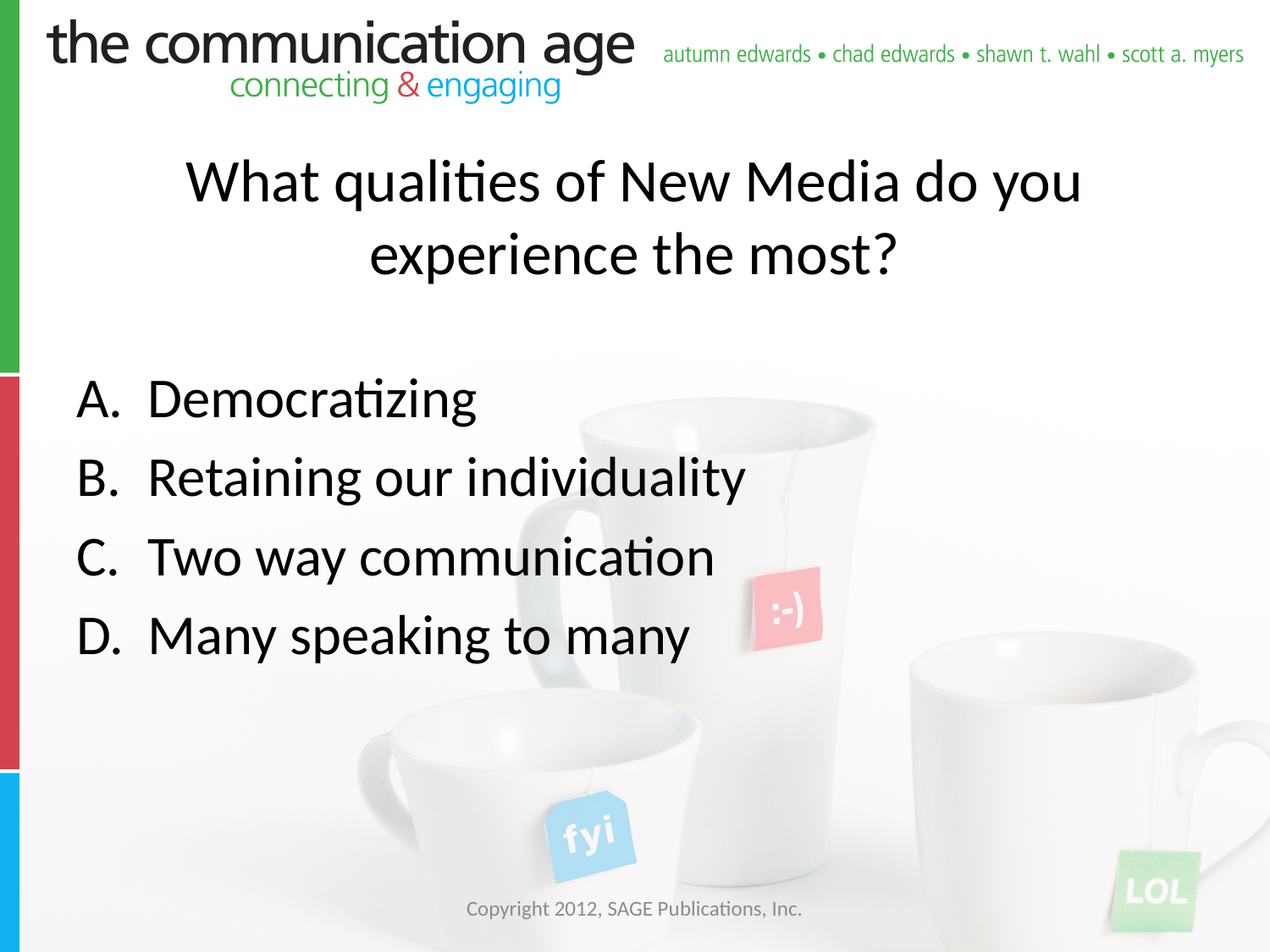

# What qualities of New Media do you experience the most?
Democratizing
Retaining our individuality
Two way communication
Many speaking to many

Copyright 2012, SAGE Publications, Inc.